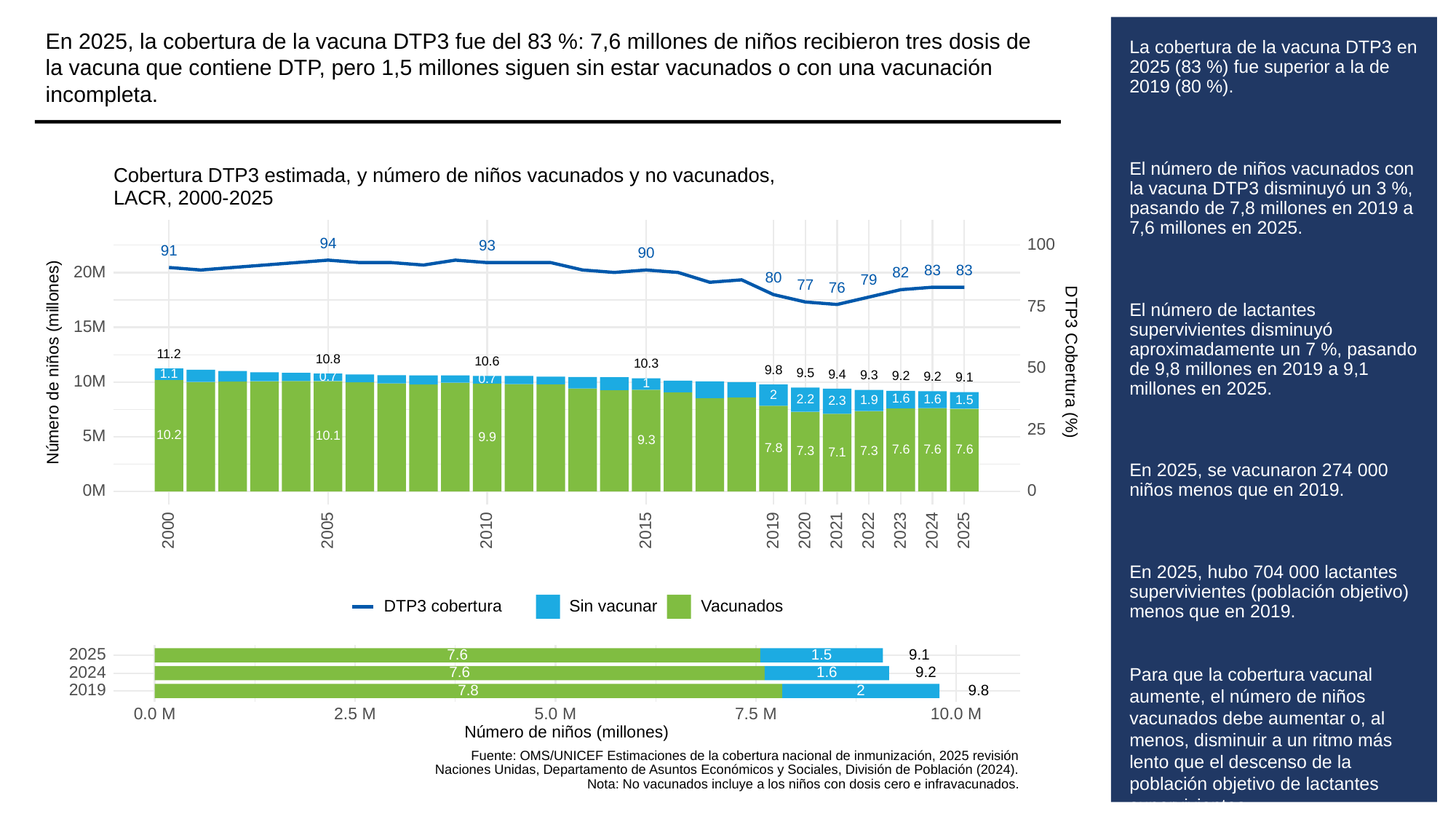

En 2025, la cobertura de la vacuna DTP3 fue del 83 %: 7,6 millones de niños recibieron tres dosis de la vacuna que contiene DTP, pero 1,5 millones siguen sin estar vacunados o con una vacunación incompleta.
# La cobertura de la vacuna DTP3 en 2025 (83 %) fue superior a la de 2019 (80 %).

El número de niños vacunados con la vacuna DTP3 disminuyó un 3 %, pasando de 7,8 millones en 2019 a 7,6 millones en 2025.

El número de lactantes supervivientes disminuyó aproximadamente un 7 %, pasando de 9,8 millones en 2019 a 9,1 millones en 2025.

En 2025, se vacunaron 274 000 niños menos que en 2019.

En 2025, hubo 704 000 lactantes supervivientes (población objetivo) menos que en 2019.

Para que la cobertura vacunal aumente, el número de niños vacunados debe aumentar o, al menos, disminuir a un ritmo más lento que el descenso de la población objetivo de lactantes supervivientes.

Cobertura DTP3 estimada, y número de niños vacunados y no vacunados,
LACR, 2000-2025

94
100
93

91
90

83
83
20M
82

80
79
77
76

75
15M

11.2
Número de niños (millones)
DTP3 Cobertura (%)

10.8
10.6
10.3
50
9.8

9.5
1.1

9.4

9.3
9.2

0.7
9.2

9.1

0.7

10M

1

2

1.6
1.6
2.2
1.5
1.9
2.3

25
5M
10.2
10.1
9.9
9.3

7.8
7.6
7.6
7.6
7.3
7.3
7.1

0M
0

2023
2000
2005
2010
2015
2019
2020
2021
2022
2024
2025

Sin vacunar
DTP3 cobertura
Vacunados

2025
7.6
1.5
9.1

2024
7.6
1.6
9.2

2019
7.8
9.8
2

0.0 M
2.5 M
5.0 M
10.0 M
7.5 M
Número de niños (millones)
Fuente: OMS/UNICEF Estimaciones de la cobertura nacional de inmunización, 2025 revisión
Naciones Unidas, Departamento de Asuntos Económicos y Sociales, División de Población (2024).
Nota: No vacunados incluye a los niños con dosis cero e infravacunados.